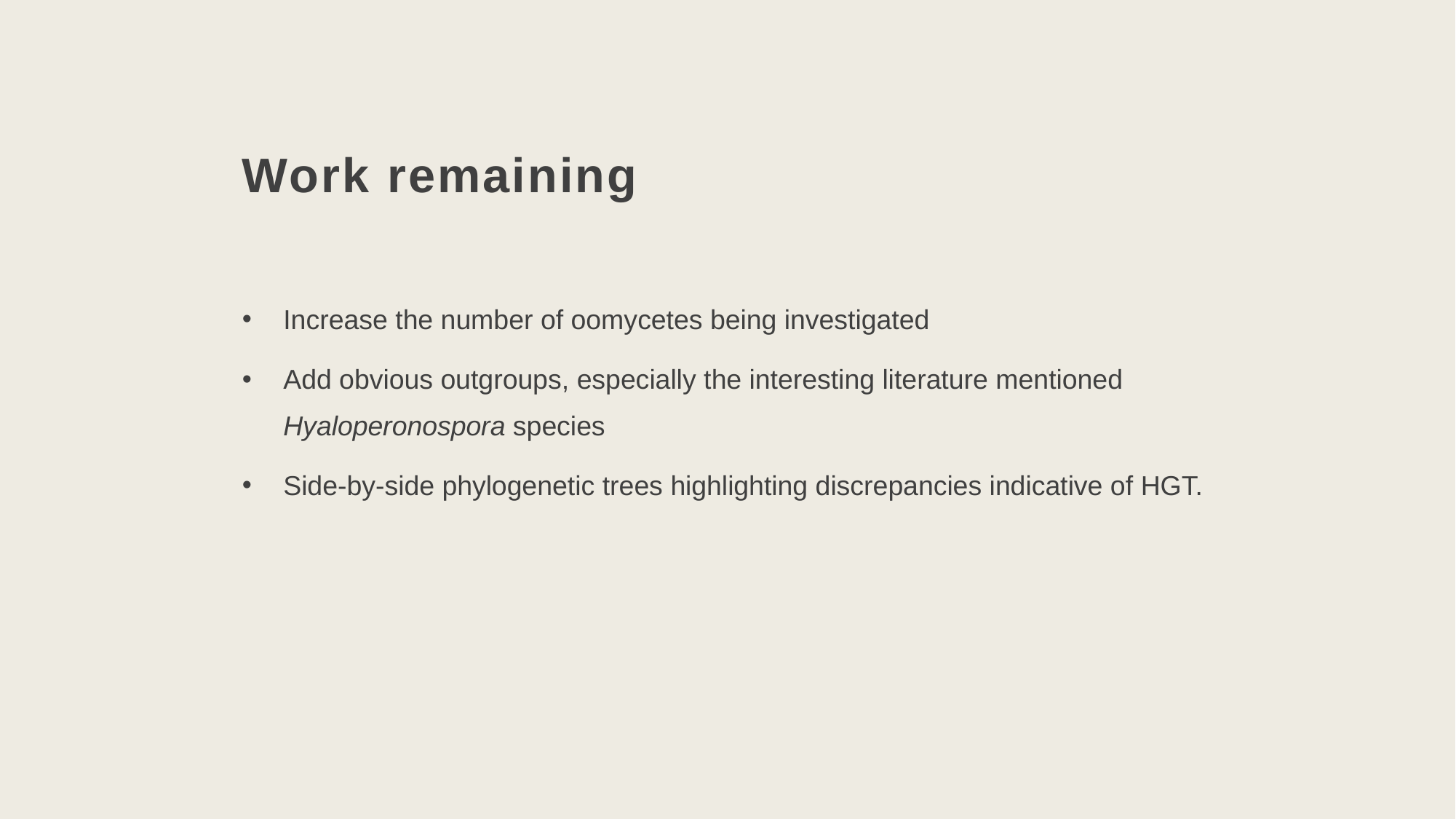

# Work remaining
Increase the number of oomycetes being investigated
Add obvious outgroups, especially the interesting literature mentioned Hyaloperonospora species
Side-by-side phylogenetic trees highlighting discrepancies indicative of HGT.